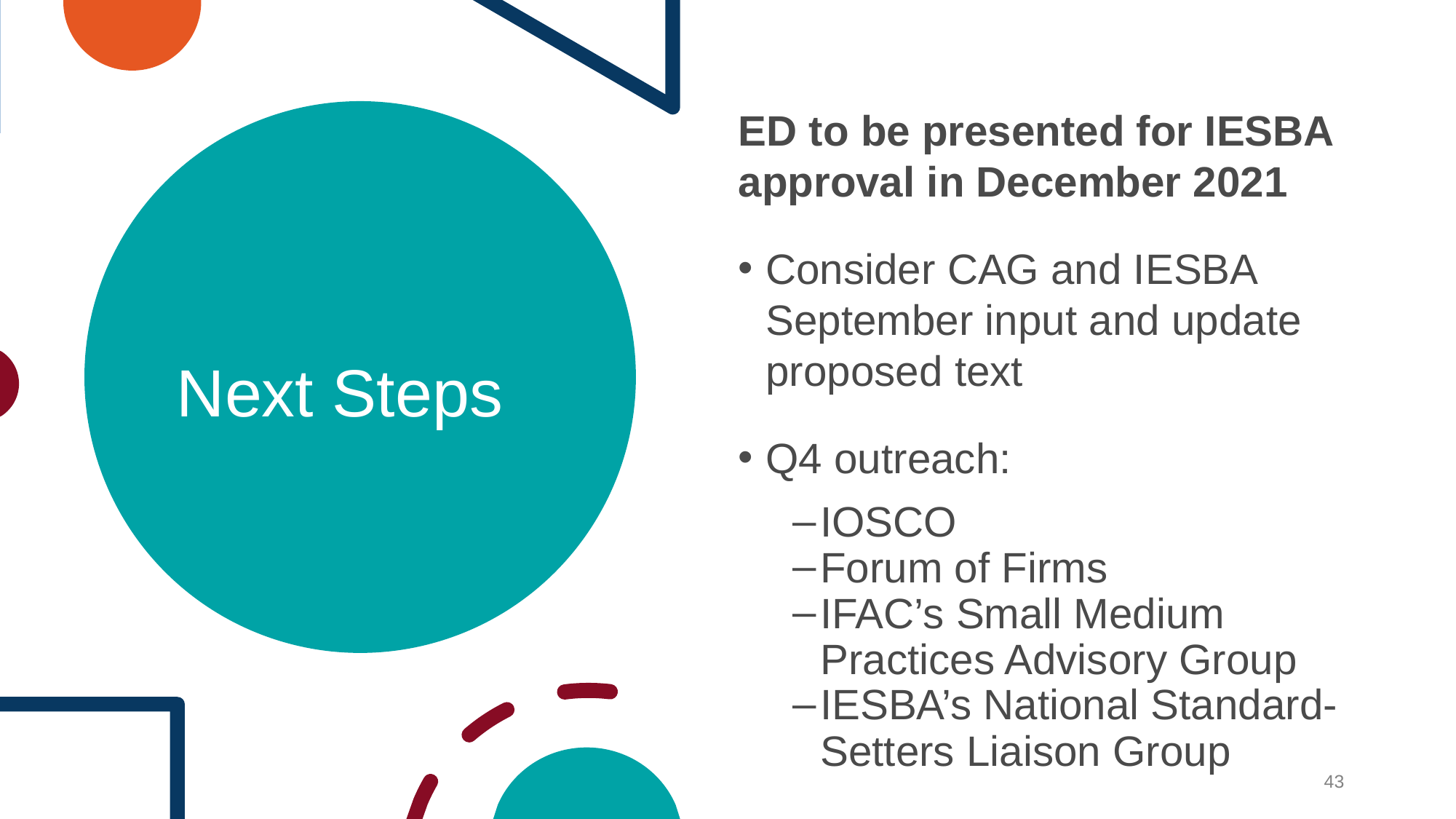

ED to be presented for IESBA approval in December 2021
Consider CAG and IESBA September input and update proposed text
Q4 outreach:
IOSCO
Forum of Firms
IFAC’s Small Medium Practices Advisory Group
IESBA’s National Standard-Setters Liaison Group

# Next Steps

43